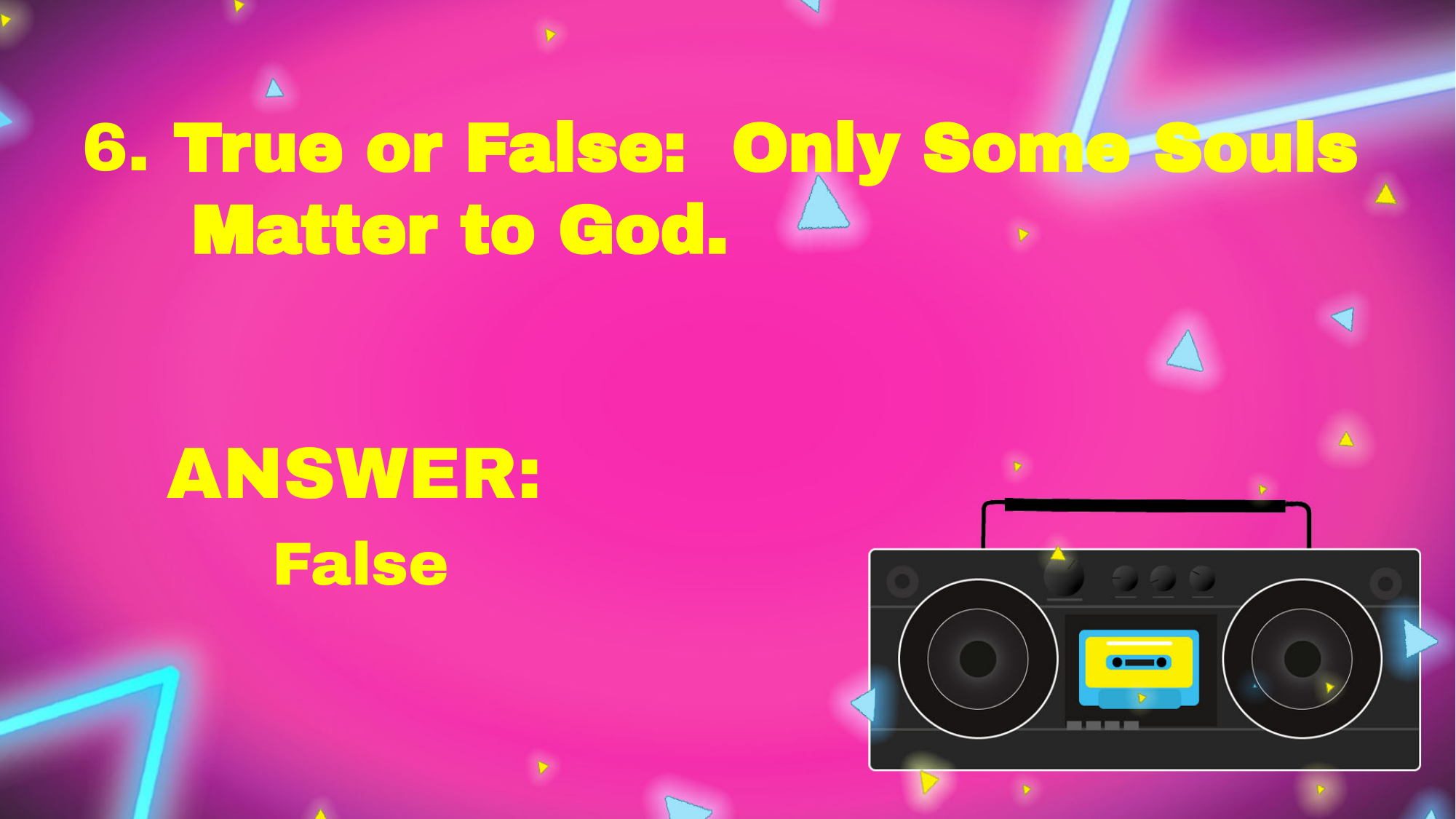

6. True or False:  Only Some Souls
	Matter to God.

ANSWER:
False